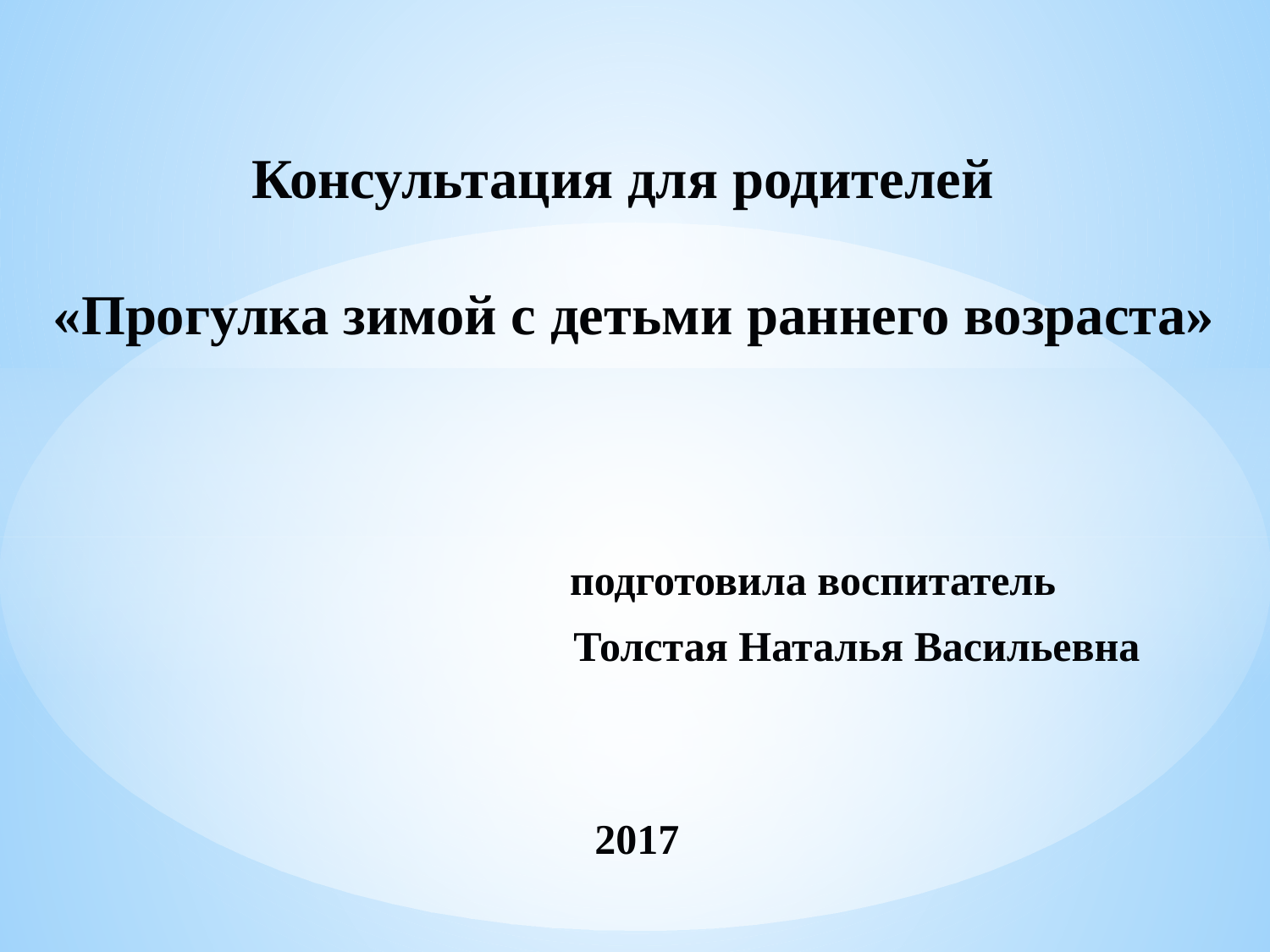

# Консультация для родителей «Прогулка зимой с детьми раннего возраста»
                       подготовила воспитатель
                           Толстая Наталья Васильевна

                             2017